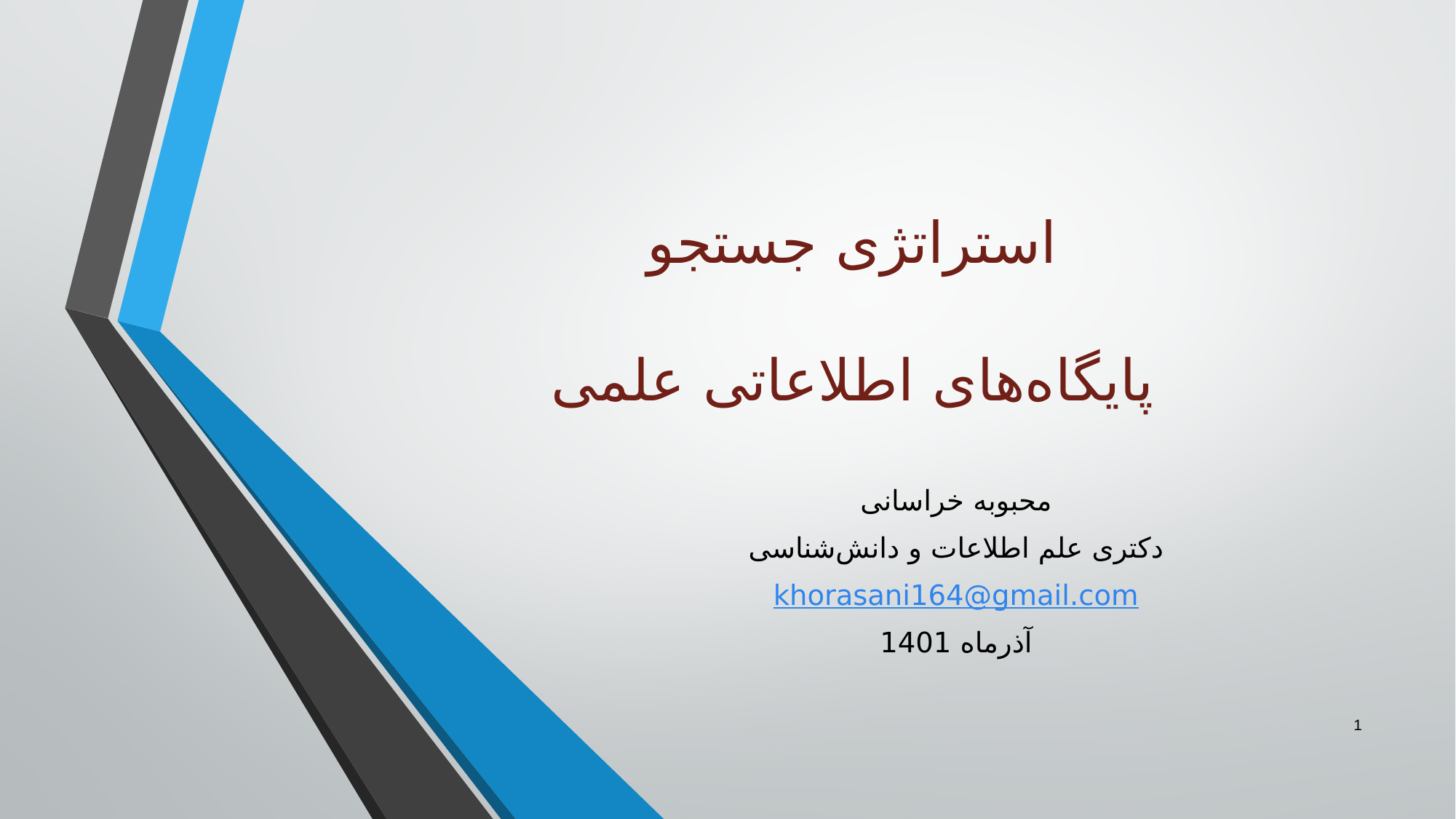

# استراتژی جستجو پایگاه‌های اطلاعاتی علمی
محبوبه خراسانی
دکتری علم اطلاعات و دانش‌شناسی
khorasani164@gmail.com
آذرماه 1401

1